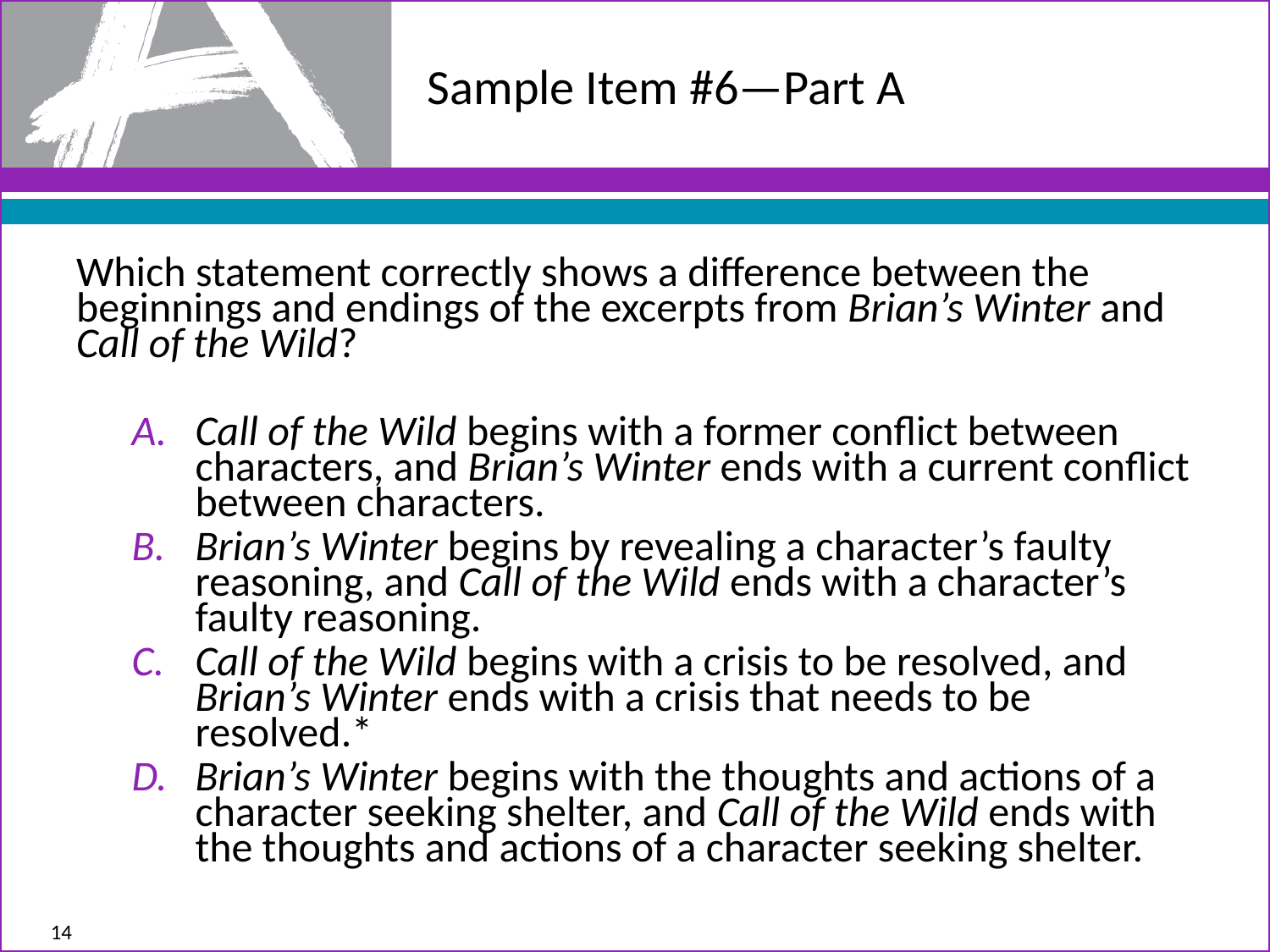

# Sample Item #6—Part A

Which statement correctly shows a difference between the beginnings and endings of the excerpts from Brian’s Winter and Call of the Wild?

Call of the Wild begins with a former conflict between characters, and Brian’s Winter ends with a current conflict between characters.
Brian’s Winter begins by revealing a character’s faulty reasoning, and Call of the Wild ends with a character’s faulty reasoning.
Call of the Wild begins with a crisis to be resolved, and Brian’s Winter ends with a crisis that needs to be resolved.*
Brian’s Winter begins with the thoughts and actions of a character seeking shelter, and Call of the Wild ends with the thoughts and actions of a character seeking shelter.

14